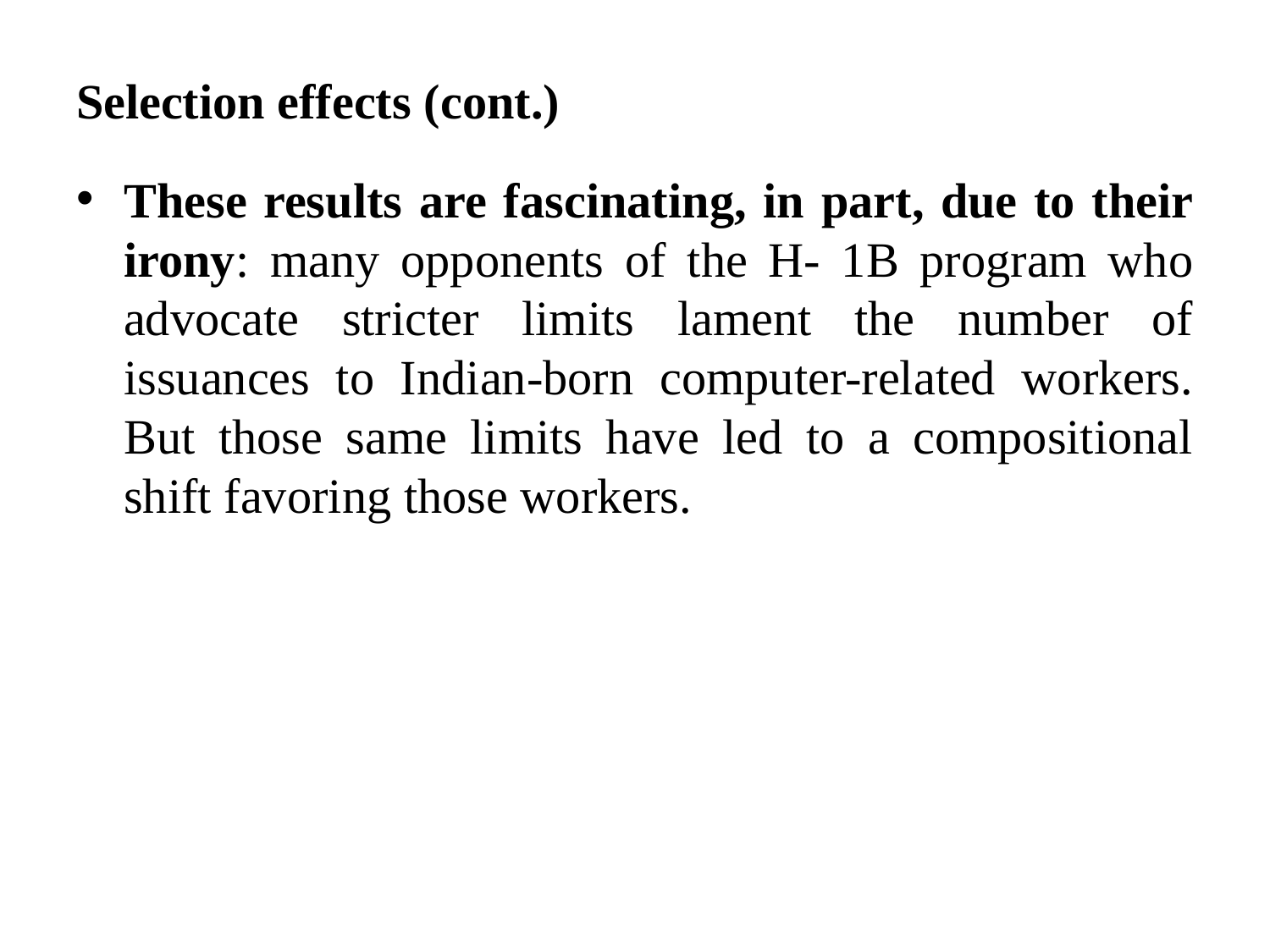

Selection effects (cont.)

These results are fascinating, in part, due to their irony: many opponents of the H- 1B program who advocate stricter limits lament the number of issuances to Indian-born computer-related workers. But those same limits have led to a compositional shift favoring those workers.